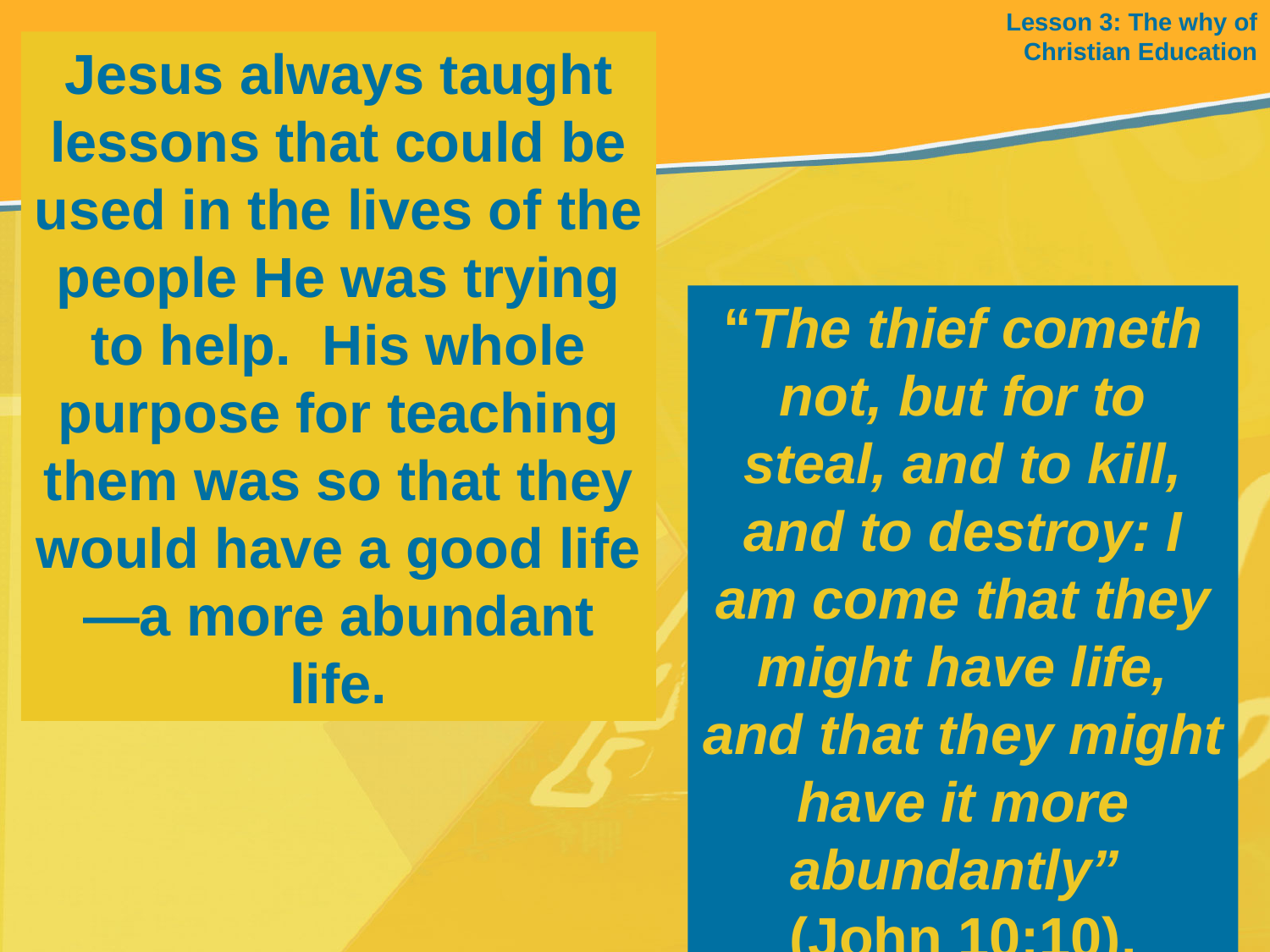

Lesson 3: The why of Christian Education
Jesus always taught lessons that could be used in the lives of the people He was trying to help.  His whole purpose for teaching them was so that they would have a good life—a more abundant life.
“The thief cometh not, but for to steal, and to kill, and to destroy: I am come that they might have life, and that they might have it more abundantly”
(John 10:10).